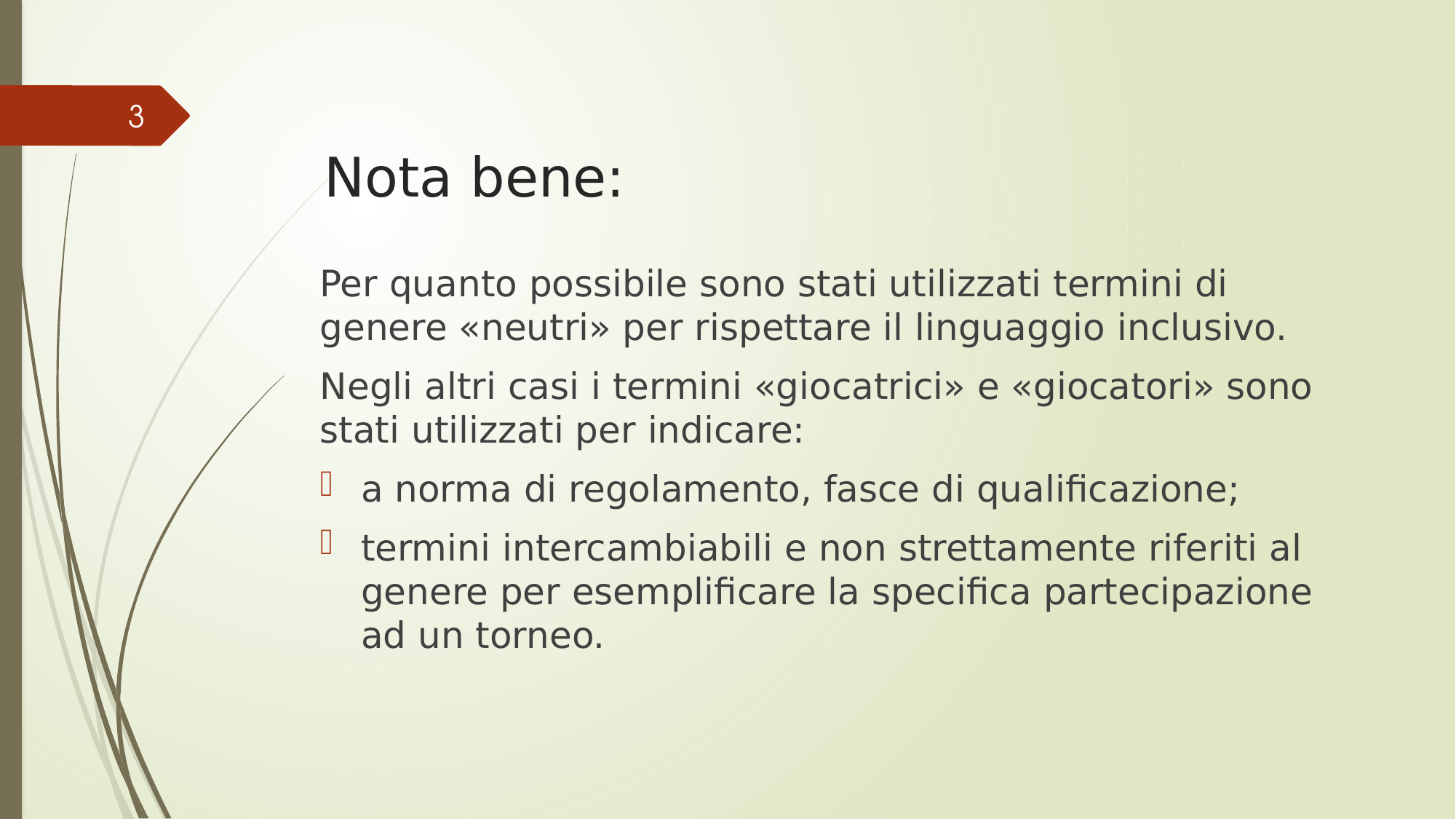

3
# Nota bene:
Per quanto possibile sono stati utilizzati termini di genere «neutri» per rispettare il linguaggio inclusivo.
Negli altri casi i termini «giocatrici» e «giocatori» sono stati utilizzati per indicare:
a norma di regolamento, fasce di qualificazione;
termini intercambiabili e non strettamente riferiti al genere per esemplificare la specifica partecipazione ad un torneo.